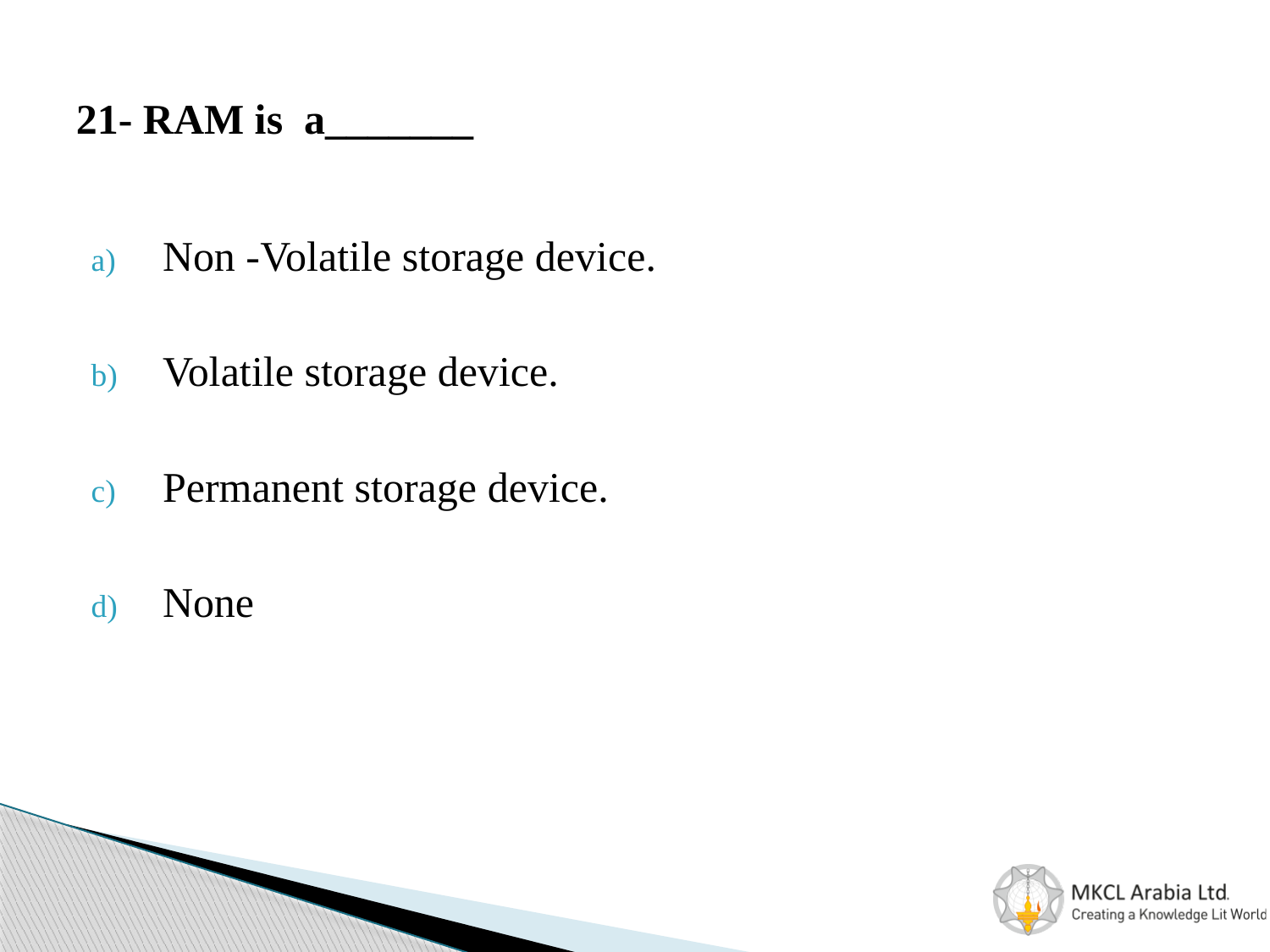

# 21- RAM is  a_______
Non -Volatile storage device.

Volatile storage device.

Permanent storage device.

None